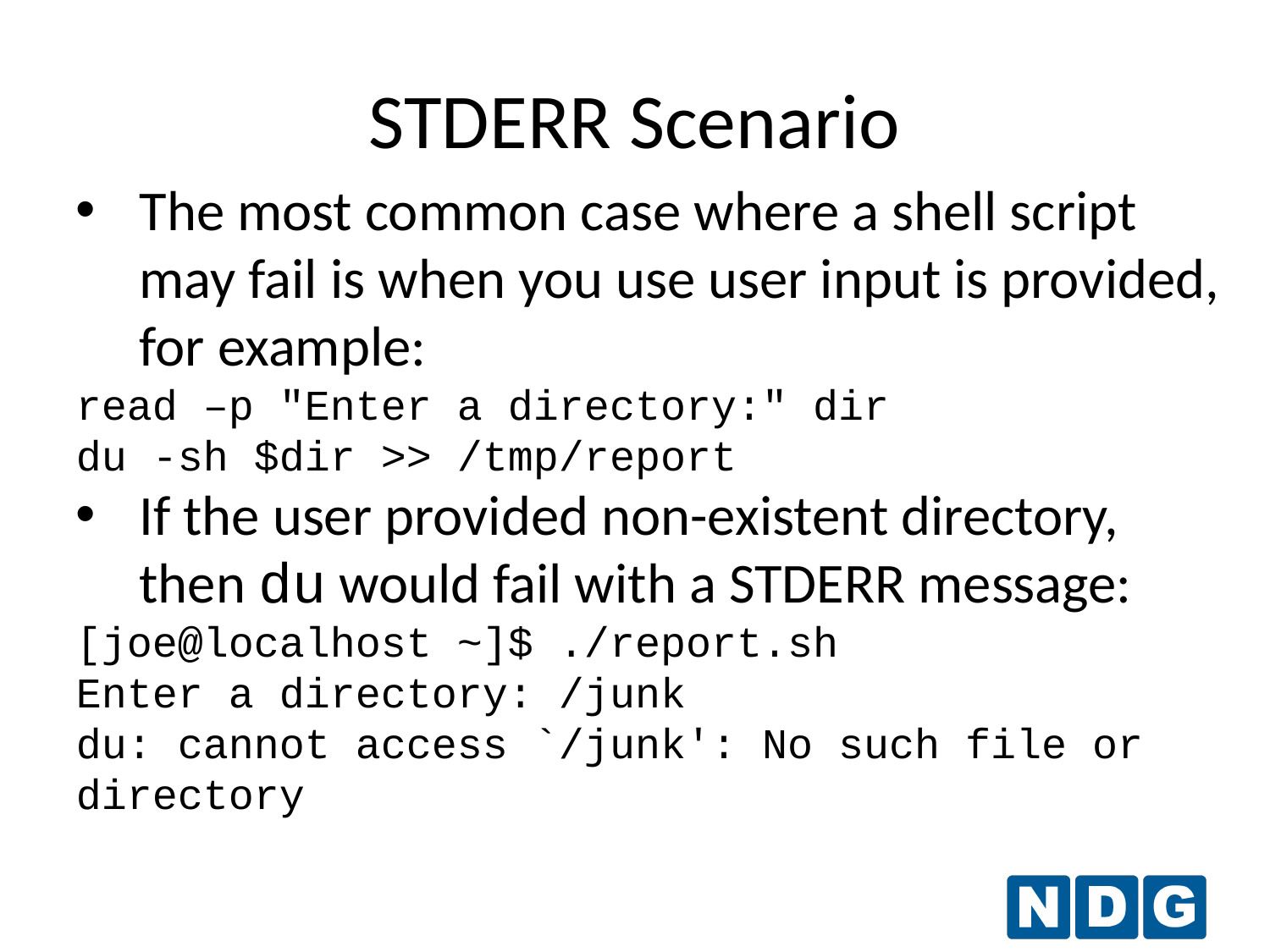

STDERR Scenario
The most common case where a shell script may fail is when you use user input is provided, for example:
read –p "Enter a directory:" dir
du -sh $dir >> /tmp/report
If the user provided non-existent directory, then du would fail with a STDERR message:
[joe@localhost ~]$ ./report.sh
Enter a directory: /junk
du: cannot access `/junk': No such file or directory